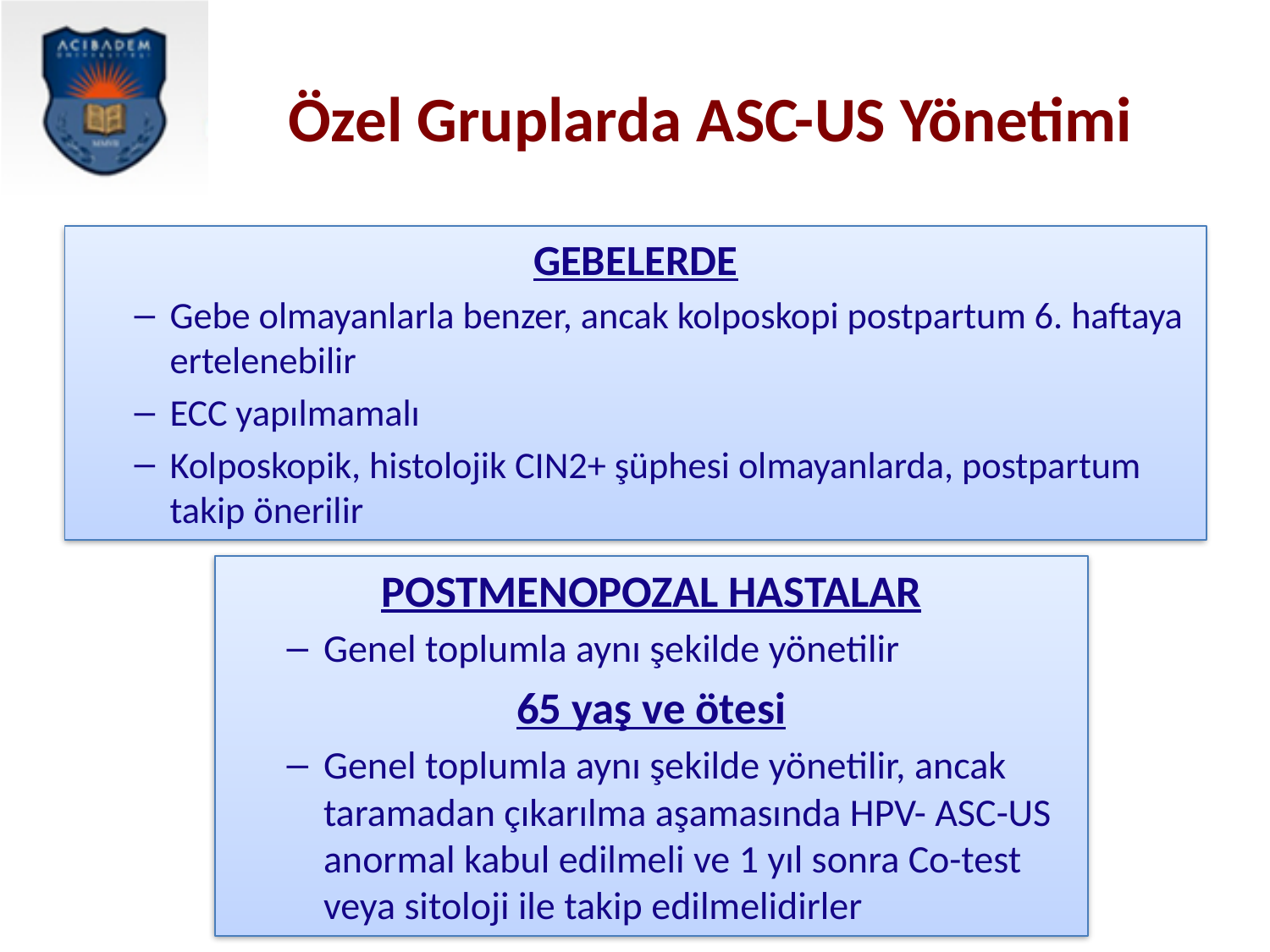

# Özel Gruplarda ASC-US Yönetimi
GEBELERDE
Gebe olmayanlarla benzer, ancak kolposkopi postpartum 6. haftaya ertelenebilir
ECC yapılmamalı
Kolposkopik, histolojik CIN2+ şüphesi olmayanlarda, postpartum takip önerilir

POSTMENOPOZAL HASTALAR
Genel toplumla aynı şekilde yönetilir
65 yaş ve ötesi
Genel toplumla aynı şekilde yönetilir, ancak taramadan çıkarılma aşamasında HPV- ASC-US anormal kabul edilmeli ve 1 yıl sonra Co-test veya sitoloji ile takip edilmelidirler